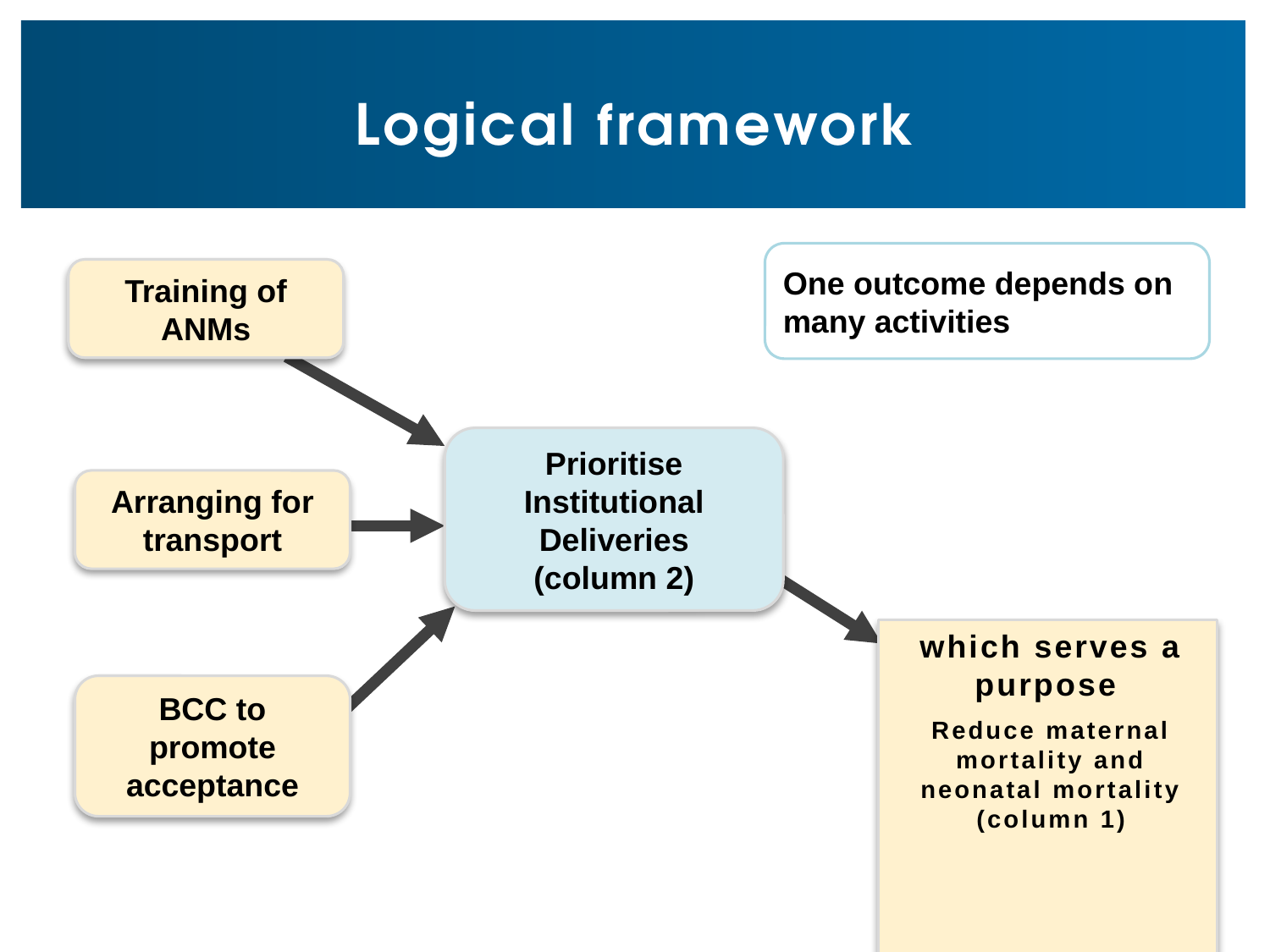

# Logical framework
One outcome depends on many activities
Training of ANMs
Prioritise Institutional Deliveries
(column 2)
Arranging for transport
which serves a purpose
Reduce maternal mortality and neonatal mortality (column 1)
BCC to promote acceptance